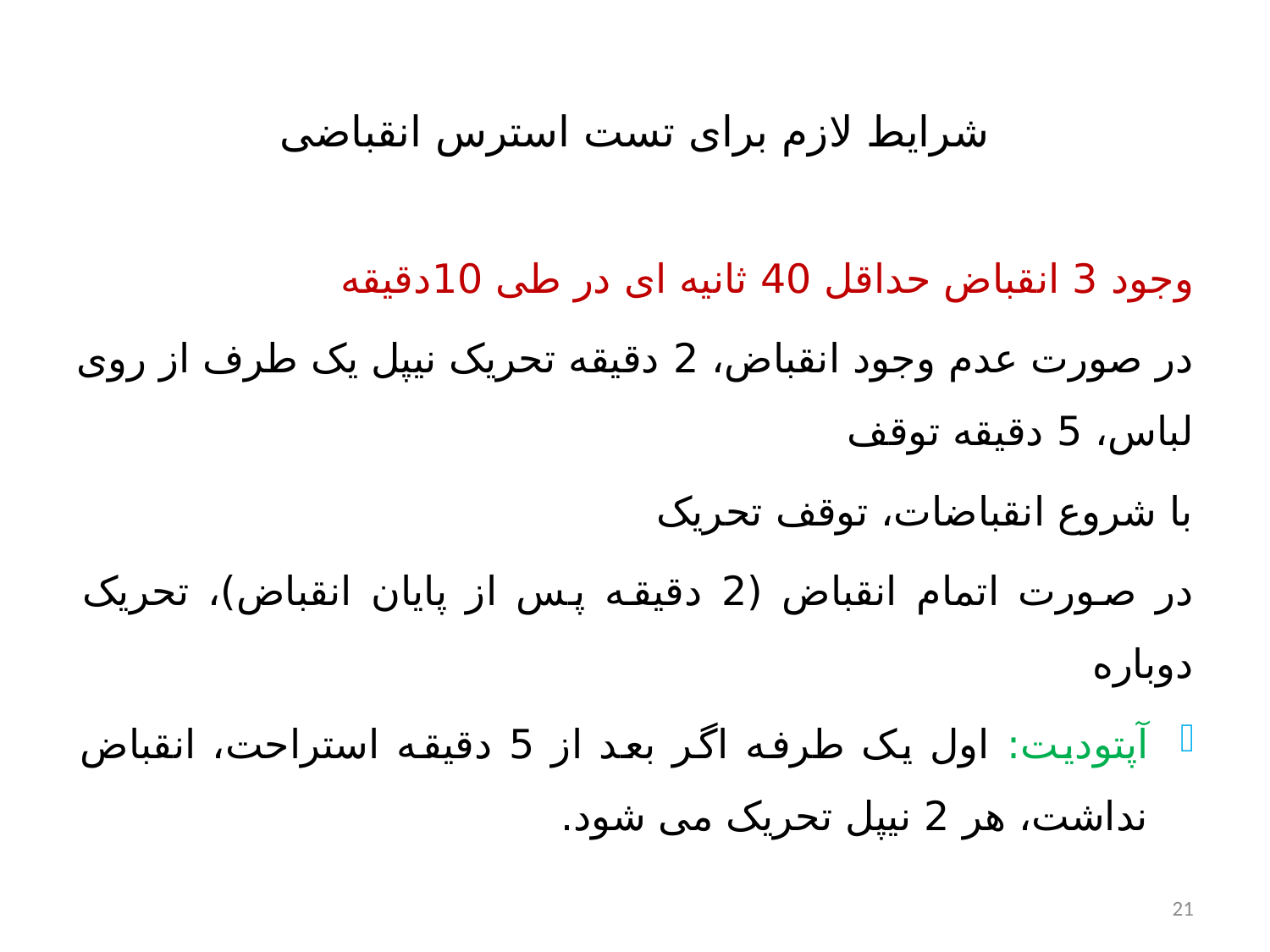

# شرایط لازم برای تست استرس انقباضی
وجود 3 انقباض حداقل 40 ثانیه ای در طی 10دقیقه
در صورت عدم وجود انقباض، 2 دقیقه تحریک نیپل یک طرف از روی لباس، 5 دقیقه توقف
با شروع انقباضات، توقف تحریک
در صورت اتمام انقباض (2 دقیقه پس از پایان انقباض)، تحریک دوباره
آپتودیت: اول یک طرفه اگر بعد از 5 دقیقه استراحت، انقباض نداشت، هر 2 نیپل تحریک می شود.
21